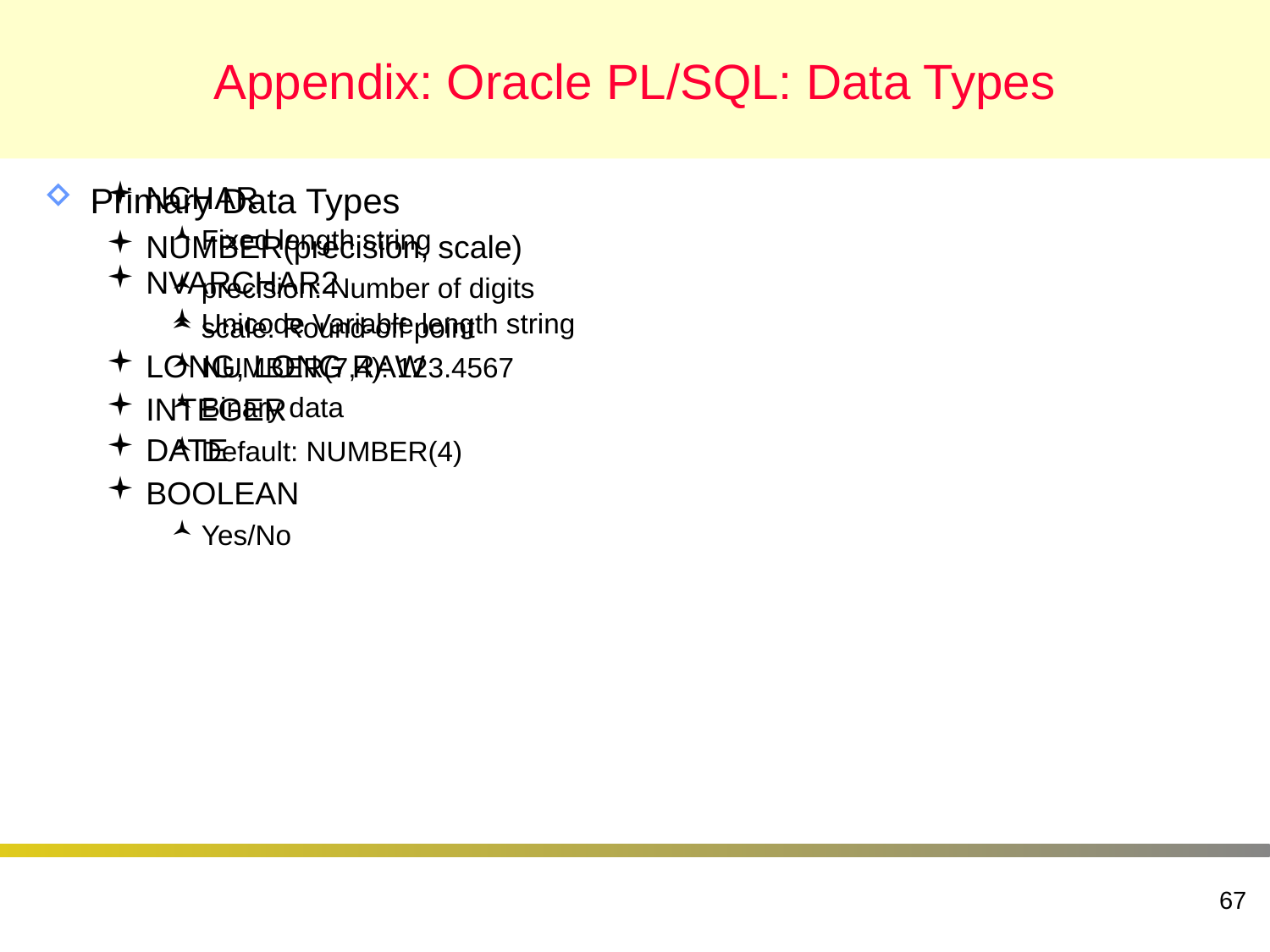

# Appendix: Oracle PL/SQL: Data Types
Primary Data Types
NUMBER(precision, scale)
precision: Number of digits
scale: Round-off point
NUMBER(7,4): 123.4567
INTEGER
Default: NUMBER(4)
BOOLEAN
Yes/No
NCHAR
Fixed length string
NVARCHAR2
Unicode Variable length string
LONG, LONG RAW
Binary data
DATE

67